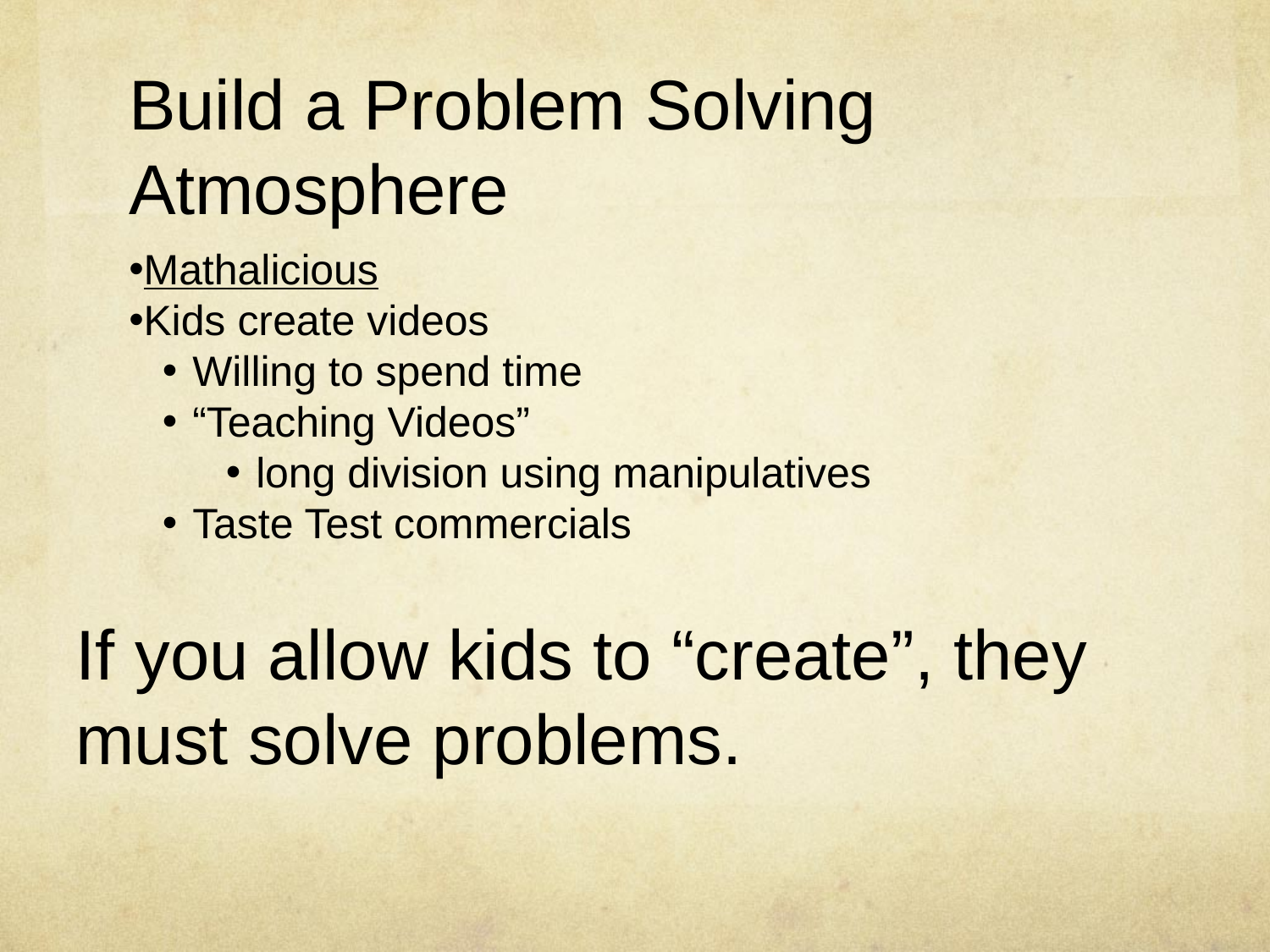

Build a Problem Solving Atmosphere

Mathalicious
Kids create videos
Willing to spend time
“Teaching Videos”
long division using manipulatives
Taste Test commercials
If you allow kids to “create”, they must solve problems.